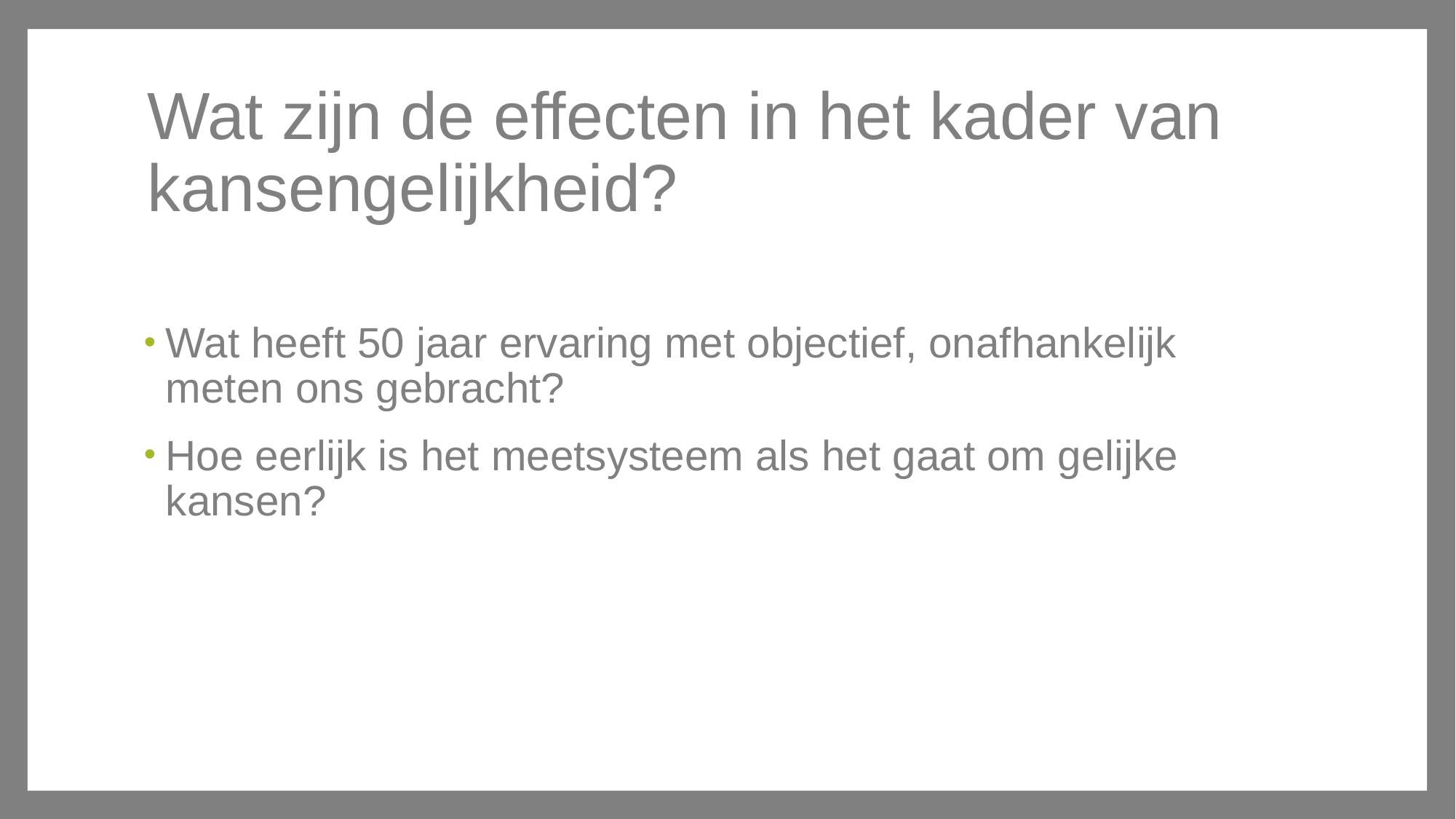

# Wat zijn de effecten in het kader van kansengelijkheid?
Wat heeft 50 jaar ervaring met objectief, onafhankelijk meten ons gebracht?
Hoe eerlijk is het meetsysteem als het gaat om gelijke kansen?